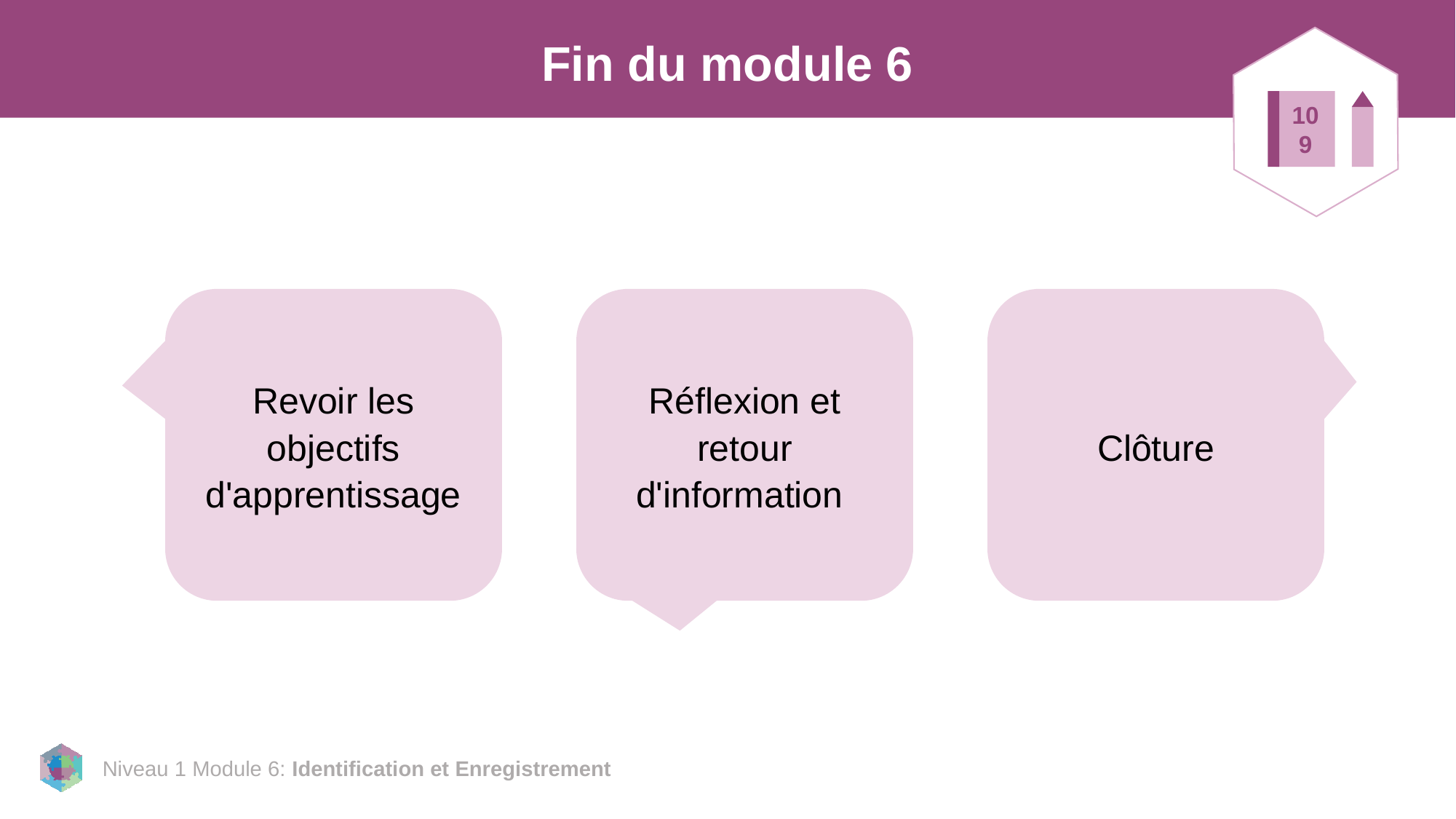

109

# Fin du module 6
Revoir les objectifs d'apprentissage
Réflexion et retour d'information
Clôture